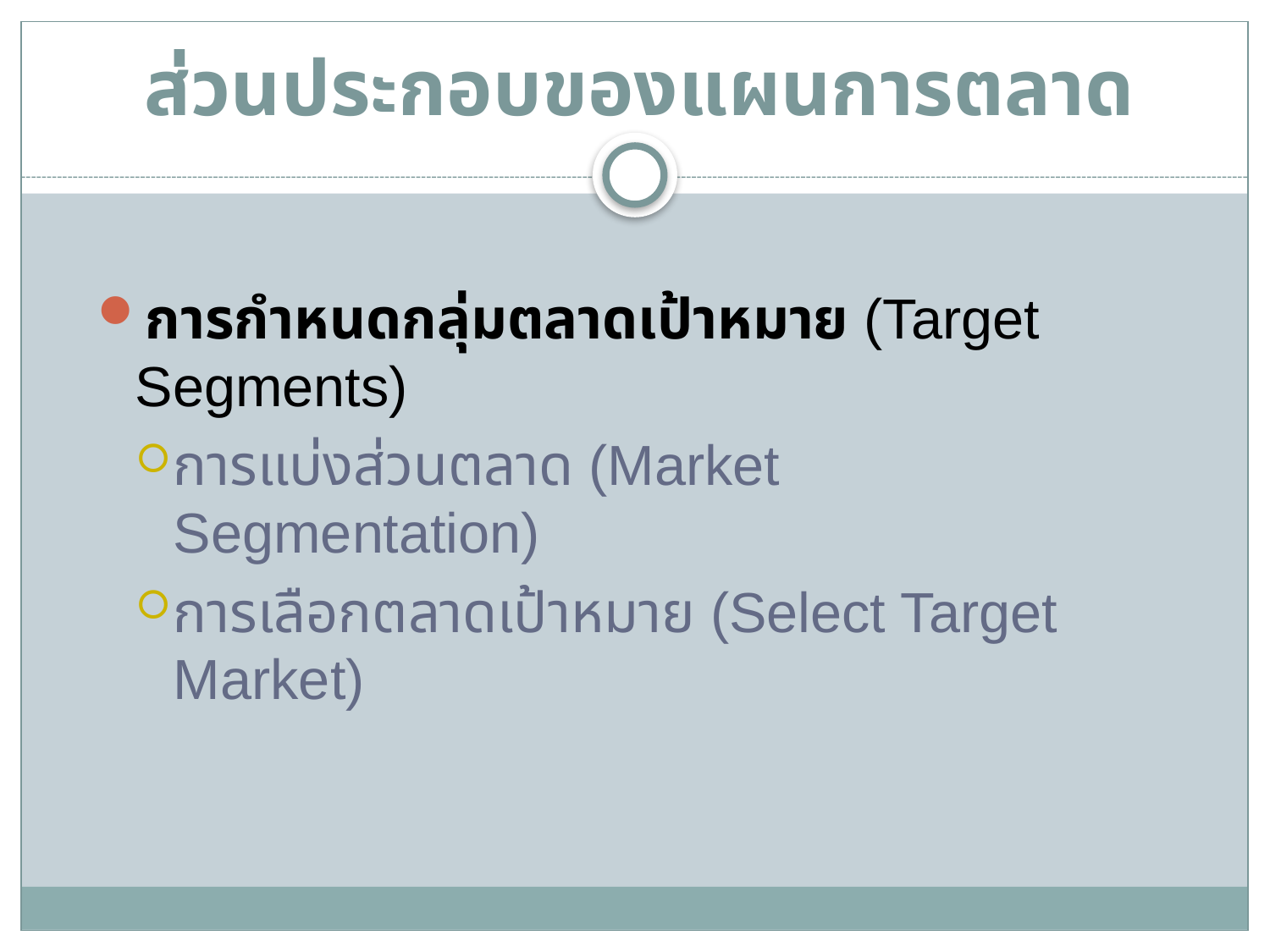

# ส่วนประกอบของแผนการตลาด
การกำหนดกลุ่มตลาดเป้าหมาย (Target Segments)
การแบ่งส่วนตลาด (Market Segmentation)
การเลือกตลาดเป้าหมาย (Select Target Market)